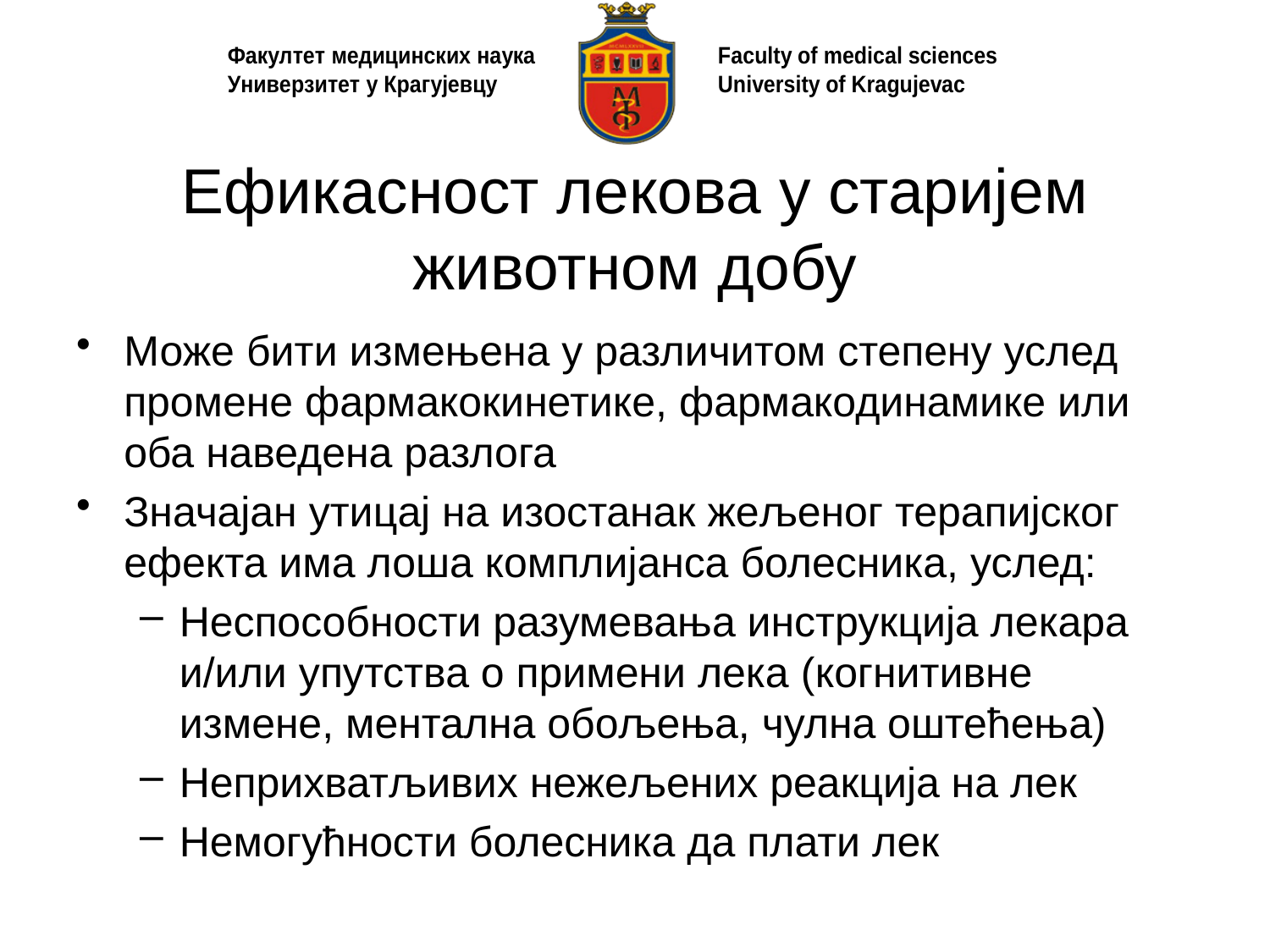

# Ефикасност лекова у старијем животном добу
Може бити измењена у различитом степену услед промене фармакокинетике, фармакодинамике или оба наведена разлога
Значајан утицај на изостанак жељеног терапијског ефекта има лоша комплијанса болесника, услед:
Неспособности разумевања инструкција лекара и/или упутства о примени лека (когнитивне измене, ментална обољења, чулна оштећења)
Неприхватљивих нежељених реакција на лек
Немогућности болесника да плати лек